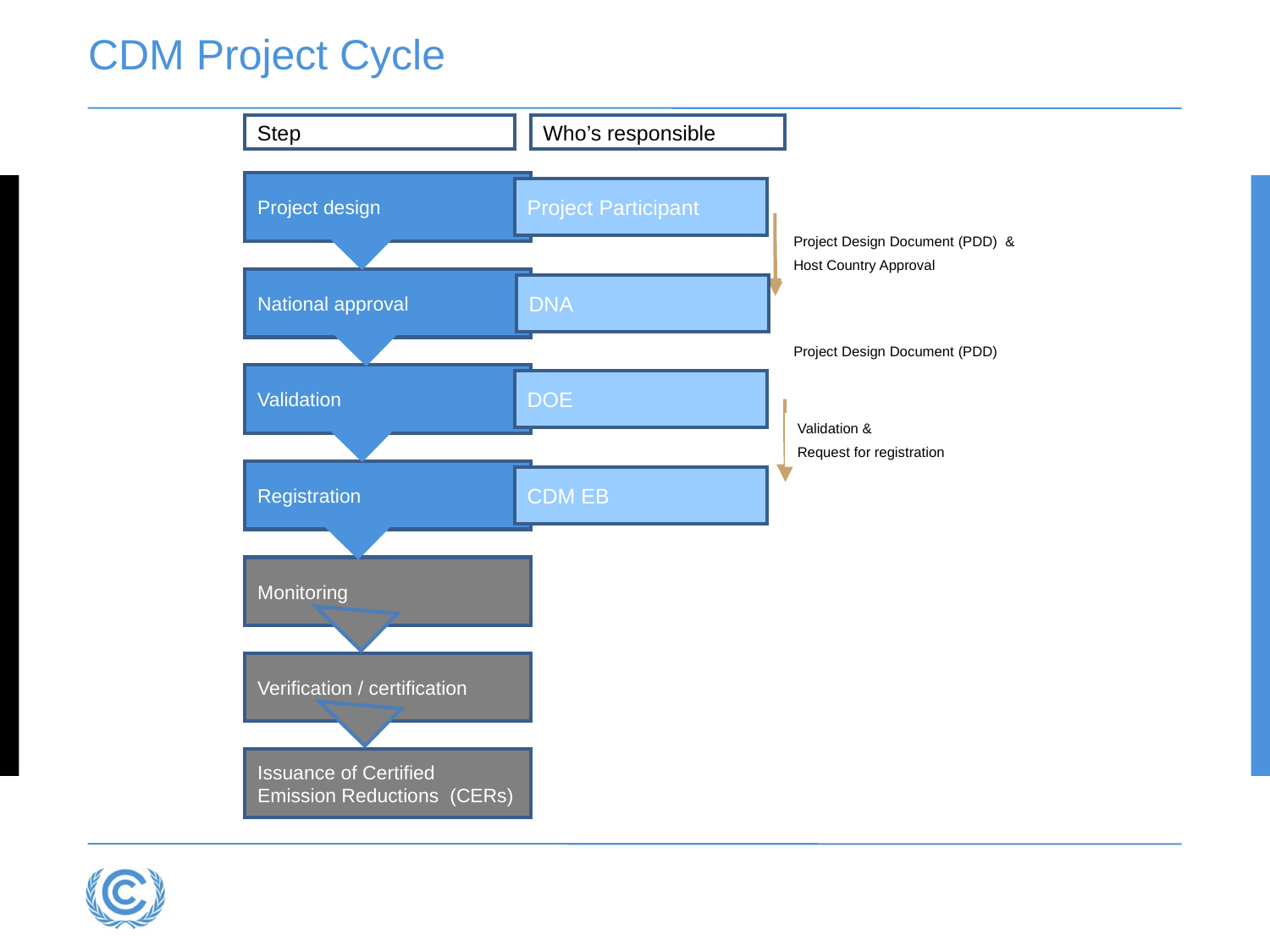

# CDM Project Cycle

Step
Who’s responsible
Project design
Project Participant

Project Design Document (PDD)  &
Host Country Approval
National approval

Validation
DOE

Validation &
Request for registration
Registration
CDM EB

Monitoring

Verification / certification

Issuance of Certified Emission Reductions  (CERs)
DNA
Project Design Document (PDD)